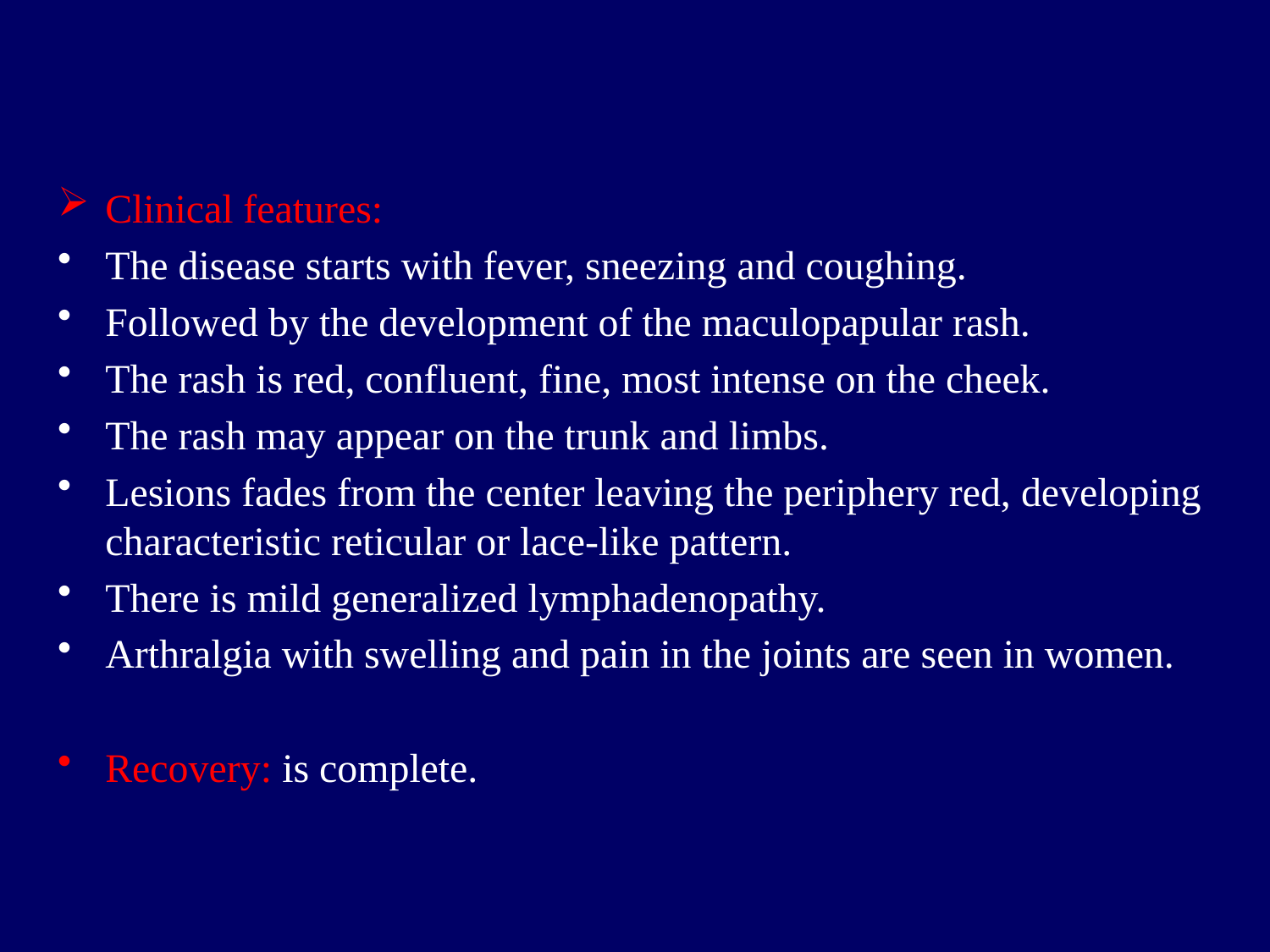

Clinical features:
The disease starts with fever, sneezing and coughing.
Followed by the development of the maculopapular rash.
The rash is red, confluent, fine, most intense on the cheek.
The rash may appear on the trunk and limbs.
Lesions fades from the center leaving the periphery red, developing characteristic reticular or lace-like pattern.
There is mild generalized lymphadenopathy.
Arthralgia with swelling and pain in the joints are seen in women.

Recovery: is complete.